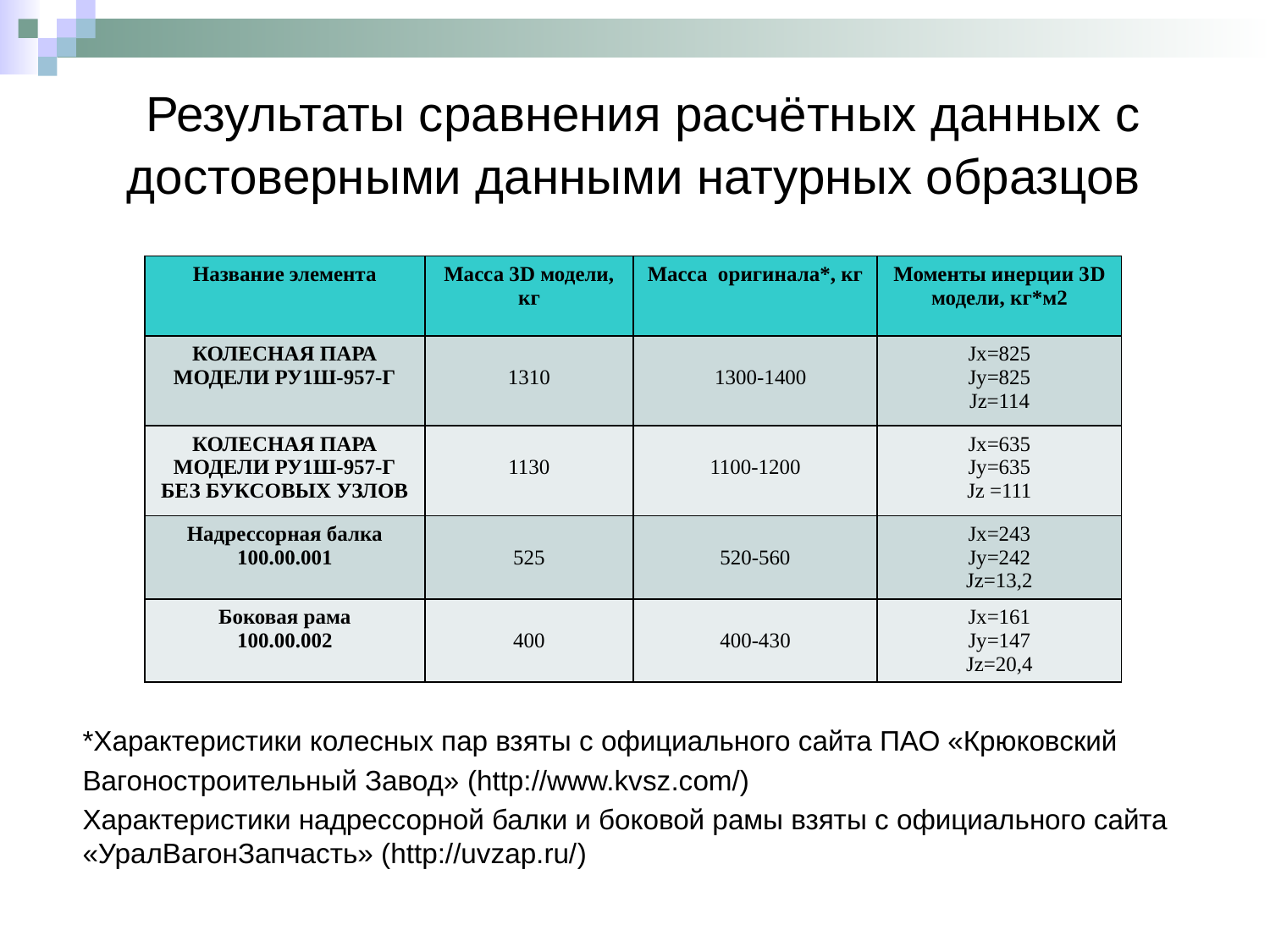

Результаты сравнения расчётных данных с достоверными данными натурных образцов

*Характеристики колесных пар взяты с официального сайта ПАО «Крюковский
Вагоностроительный Завод» (http://www.kvsz.com/)
Характеристики надрессорной балки и боковой рамы взяты с официального сайта «УралВагонЗапчасть» (http://uvzap.ru/)

| Название элемента | Масса 3D модели, кг | Масса оригинала\*, кг | Моменты инерции 3D модели, кг\*м2 |
| --- | --- | --- | --- |
| КОЛЕСНАЯ ПАРА МОДЕЛИ РУ1Ш-957-Г | 1310 | 1300-1400 | Jx=825 Jy=825 Jz=114 |
| КОЛЕСНАЯ ПАРА МОДЕЛИ РУ1Ш-957-Г БЕЗ БУКСОВЫХ УЗЛОВ | 1130 | 1100-1200 | Jx=635 Jy=635 Jz =111 |
| Надрессорная балка 100.00.001 | 525 | 520-560 | Jx=243 Jy=242 Jz=13,2 |
| Боковая рама 100.00.002 | 400 | 400-430 | Jx=161 Jy=147 Jz=20,4 |